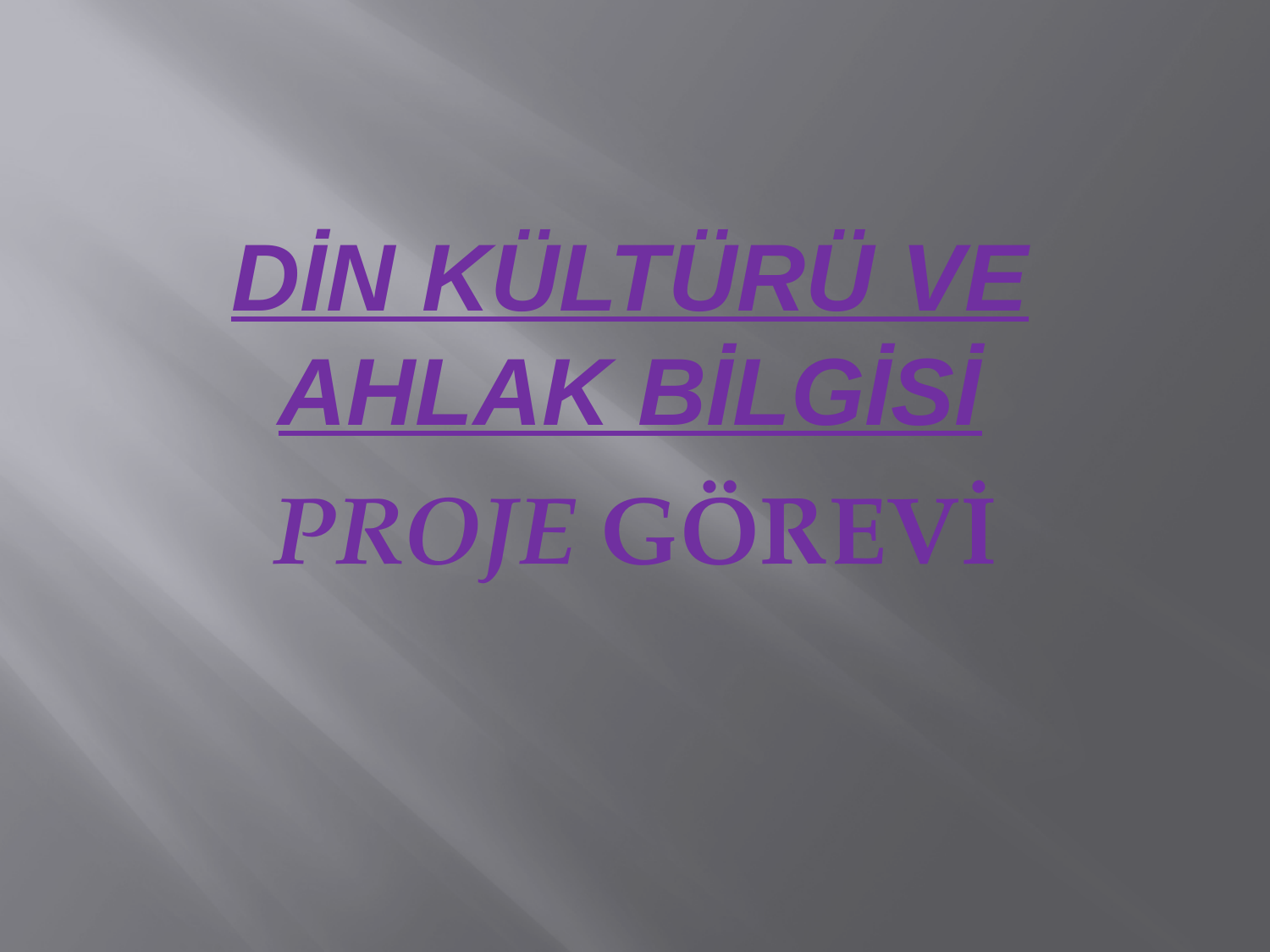

# DİN KÜLTÜRÜ VE AHLAK BİLGİSİ
PROJE GÖREVİ